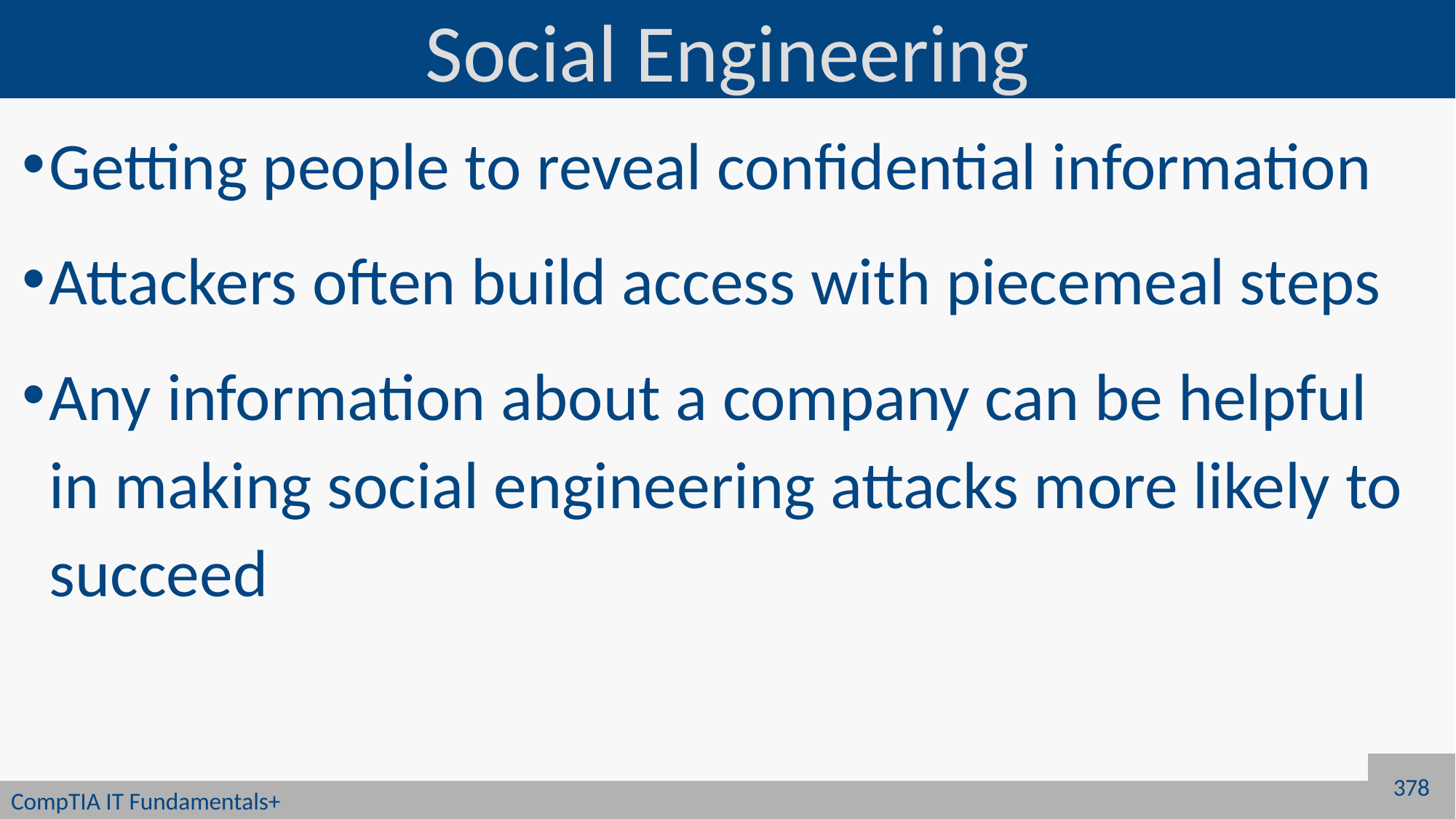

# Social Engineering
Getting people to reveal confidential information
Attackers often build access with piecemeal steps
Any information about a company can be helpful in making social engineering attacks more likely to succeed
378
CompTIA IT Fundamentals+